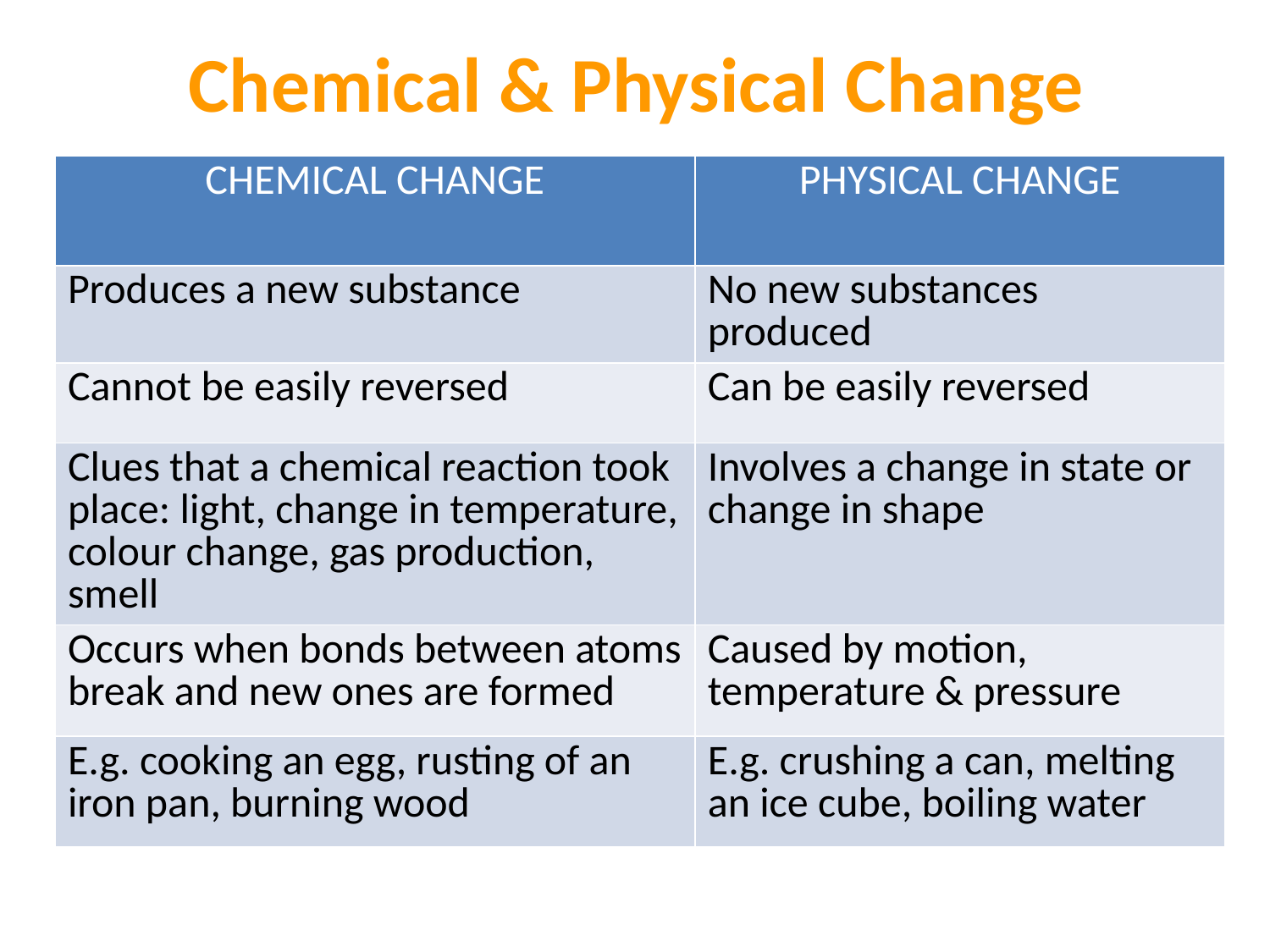

# Chemical & Physical Change
| CHEMICAL CHANGE | PHYSICAL CHANGE |
| --- | --- |
| Produces a new substance | No new substances produced |
| Cannot be easily reversed | Can be easily reversed |
| Clues that a chemical reaction took place: light, change in temperature, colour change, gas production, smell | Involves a change in state or change in shape |
| Occurs when bonds between atoms break and new ones are formed | Caused by motion, temperature & pressure |
| E.g. cooking an egg, rusting of an iron pan, burning wood | E.g. crushing a can, melting an ice cube, boiling water |